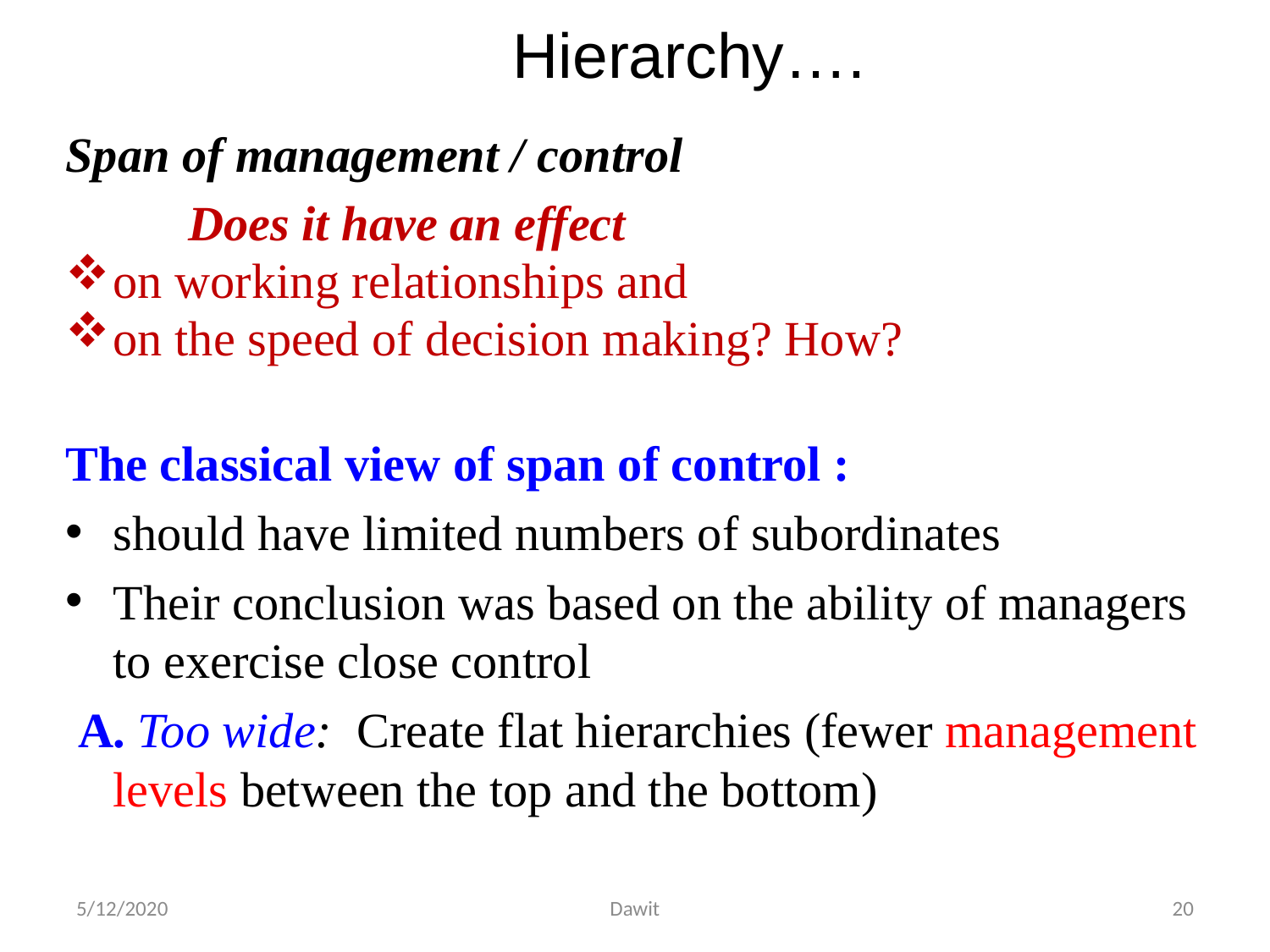

# Hierarchy….
Span of management / control
          Does it have an effect
on working relationships and
on the speed of decision making? How?

The classical view of span of control :
should have limited numbers of subordinates
Their conclusion was based on the ability of managers to exercise close control
 A. Too wide:  Create flat hierarchies (fewer management levels between the top and the bottom)

5/12/2020
Dawit
20